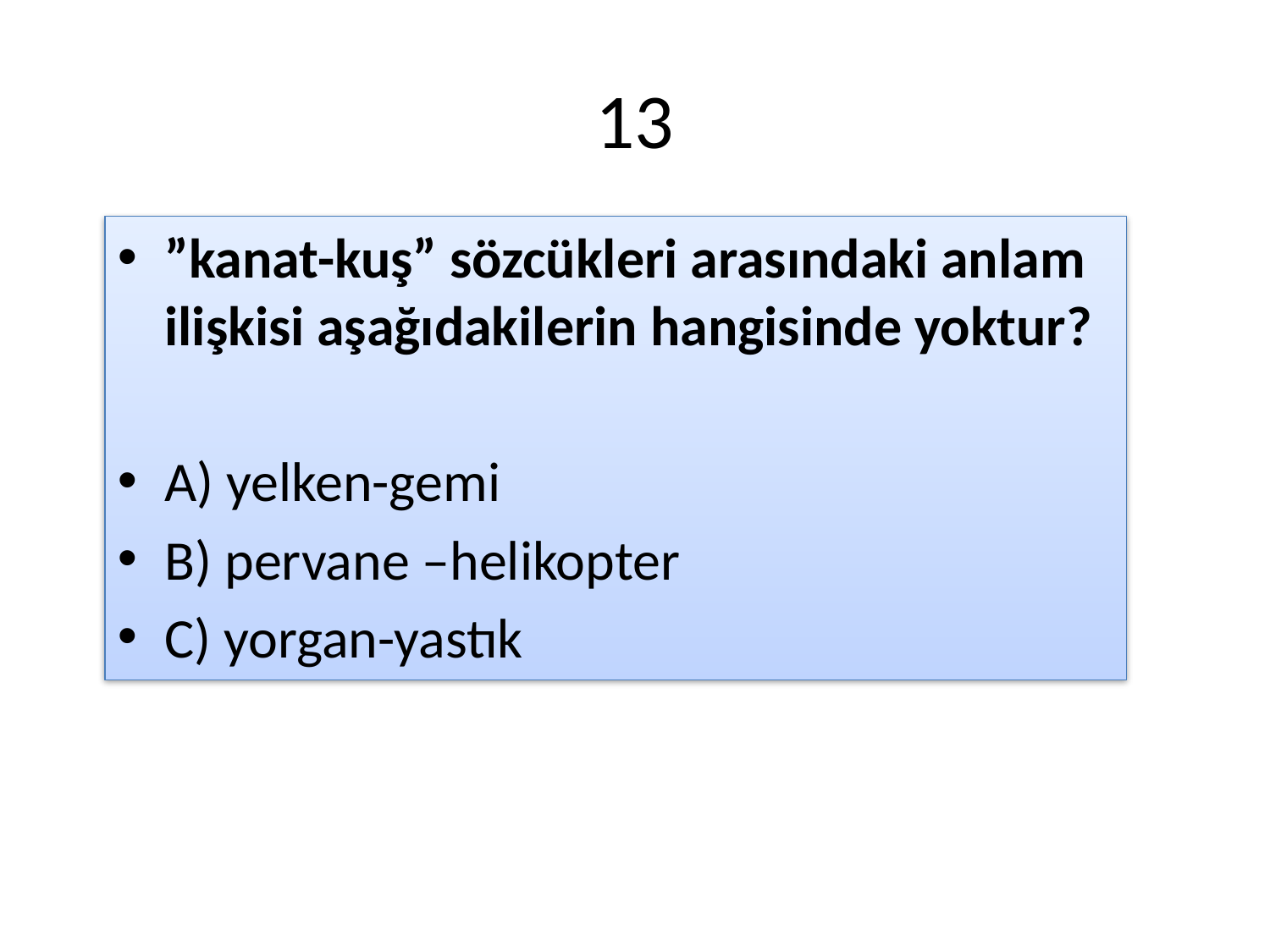

# 13
”kanat-kuş” sözcükleri arasındaki anlam ilişkisi aşağıdakilerin hangisinde yoktur?

A) yelken-gemi
B) pervane –helikopter
C) yorgan-yastık